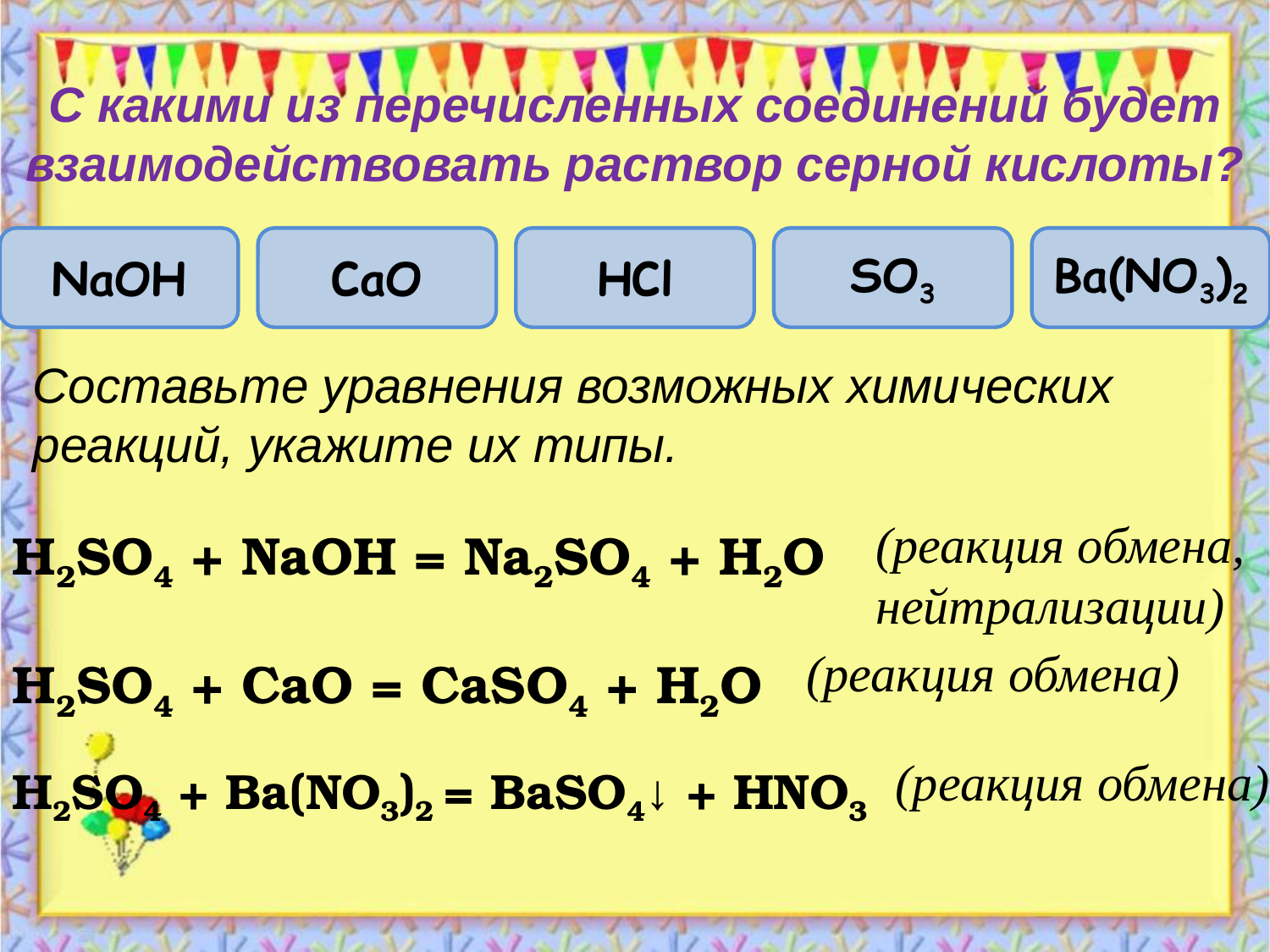

# С какими из перечисленных соединений будет взаимодействовать раствор серной кислоты?
правильно
правильно
ошибка
ошибка
правильно
NaОH
CaO
HCl
SO3
Ba(NO3)2
Составьте уравнения возможных химических реакций, укажите их типы.
(реакция обмена, нейтрализации)
H2SO4 + NaOH = Na2SO4 + H2O
(реакция обмена)
H2SO4 + CaO = CaSO4 + H2O
(реакция обмена)
H2SO4 + Ba(NO3)2 = BaSO4↓ + HNO3